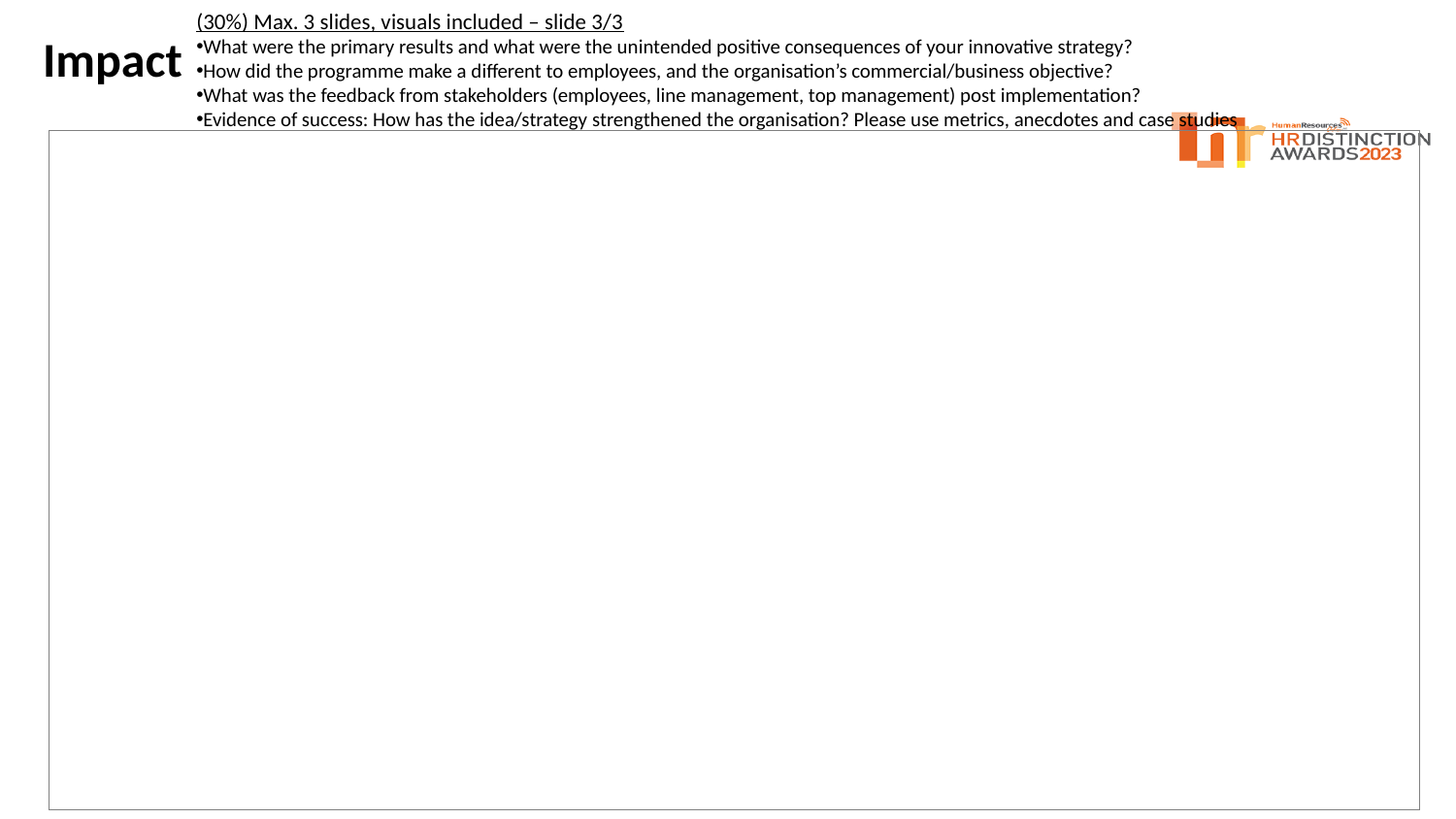

(30%) Max. 3 slides, visuals included – slide 3/3
What were the primary results and what were the unintended positive consequences of your innovative strategy?
How did the programme make a different to employees, and the organisation’s commercial/business objective?
What was the feedback from stakeholders (employees, line management, top management) post implementation?
Evidence of success: How has the idea/strategy strengthened the organisation? Please use metrics, anecdotes and case studies
Impact
|  |
| --- |